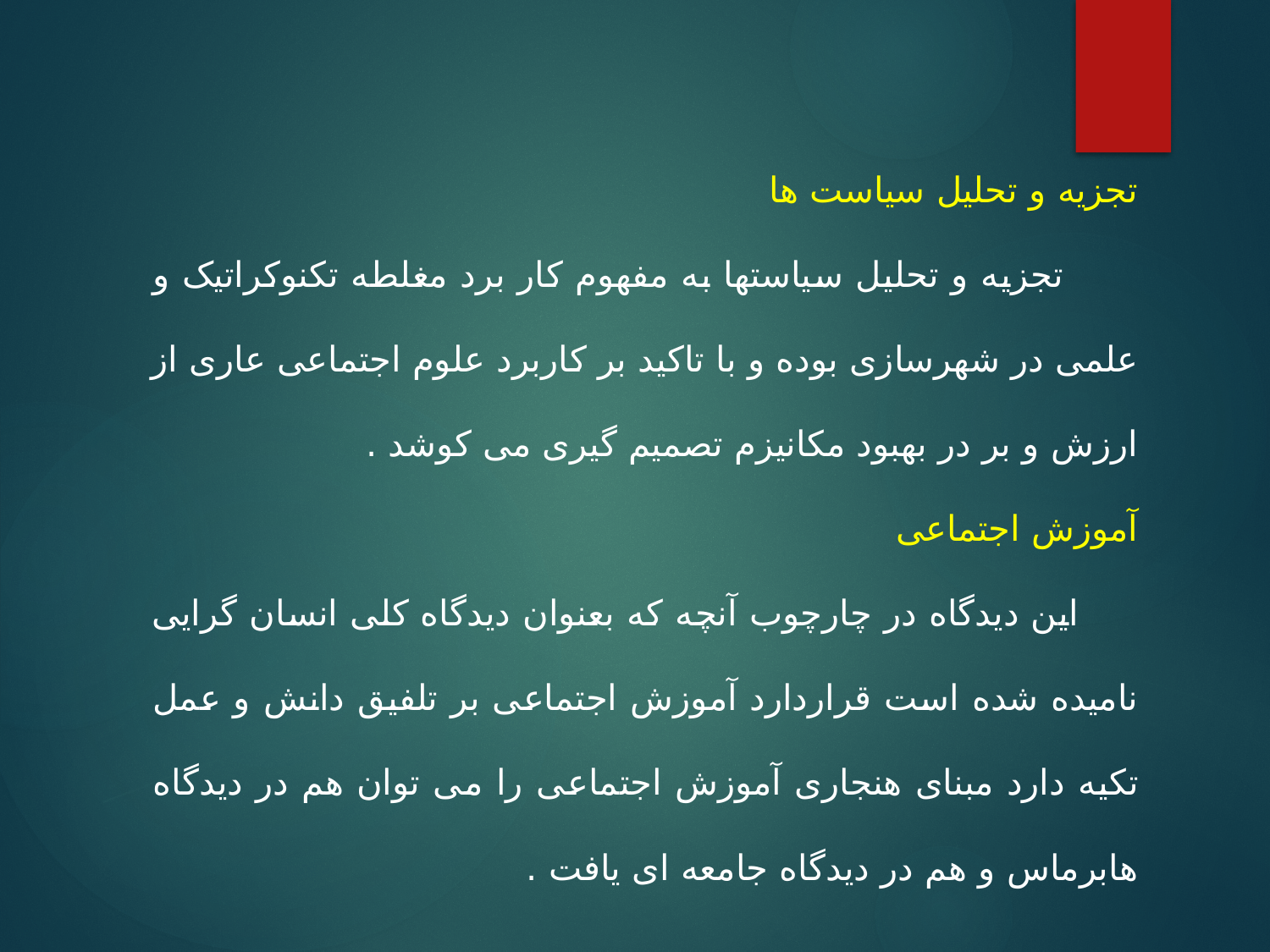

تجزیه و تحلیل سیاست ها
      تجزیه و تحلیل سیاستها به مفهوم کار برد مغلطه تکنوکراتیک و علمی در شهرسازی بوده و با تاکید بر کاربرد علوم اجتماعی عاری از ارزش و بر در بهبود مکانیزم تصمیم گیری می کوشد .
آموزش اجتماعی
     این دیدگاه در چارچوب آنچه که بعنوان دیدگاه کلی انسان گرایی نامیده شده است قراردارد آموزش اجتماعی بر تلفیق دانش و عمل تکیه دارد مبنای هنجاری آموزش اجتماعی را می توان هم در دیدگاه هابرماس و هم در دیدگاه جامعه ای یافت .